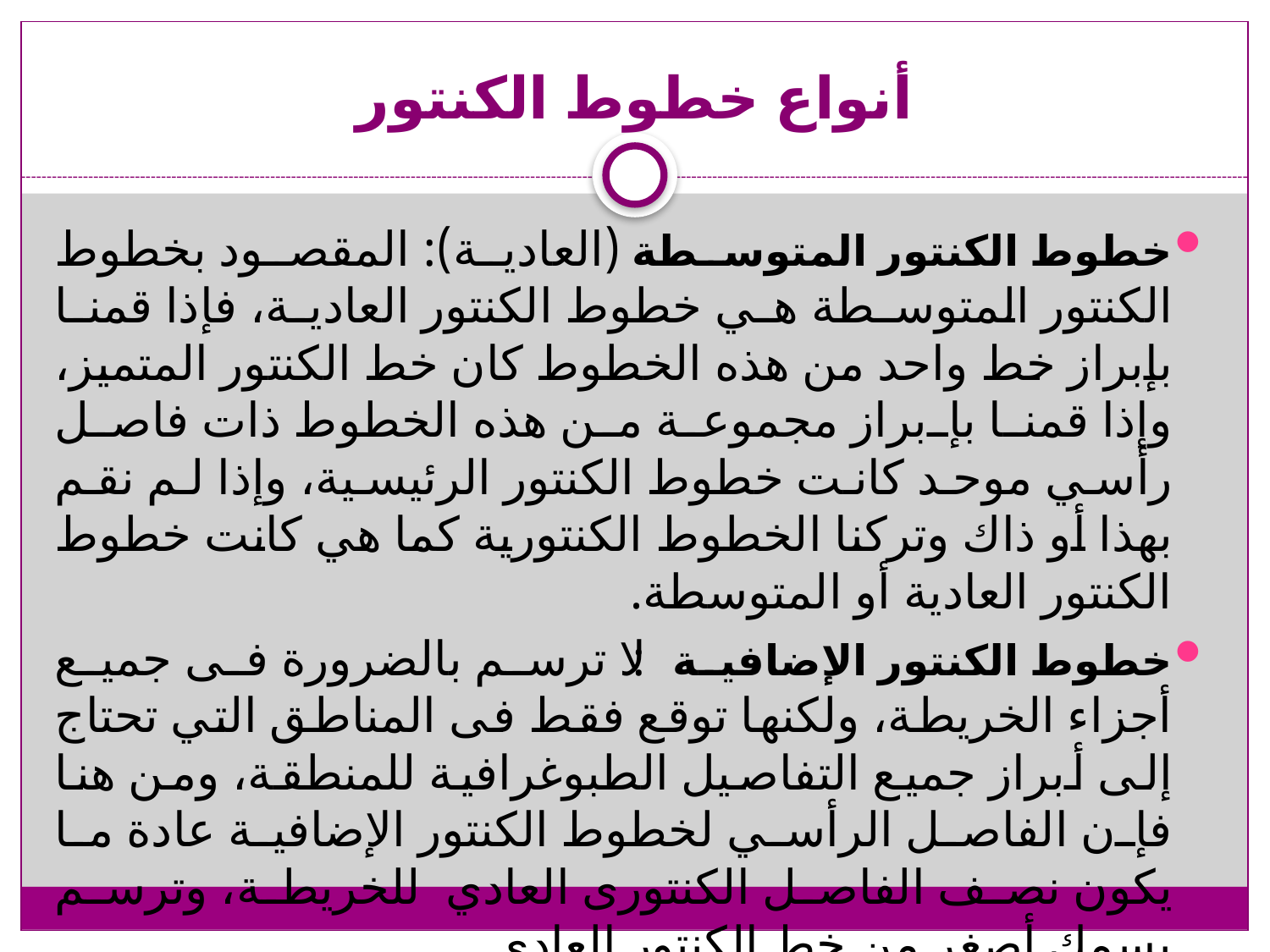

# أنواع خطوط الكنتور
خطوط الكنتور المتوسطة (العادية): المقصود بخطوط الكنتور المتوسطة هي خطوط الكنتور العادية، فإذا قمنا بإبراز خط واحد من هذه الخطوط كان خط الكنتور المتميز، وإذا قمنا بإبراز مجموعة من هذه الخطوط ذات فاصل رأسي موحد كانت خطوط الكنتور الرئيسية، وإذا لم نقم بهذا أو ذاك وتركنا الخطوط الكنتورية كما هي كانت خطوط الكنتور العادية أو المتوسطة.
خطوط الكنتور الإضافية: لا ترسم بالضرورة فى جميع أجزاء الخريطة، ولكنها توقع فقط فى المناطق التي تحتاج إلى أبراز جميع التفاصيل الطبوغرافية للمنطقة، ومن هنا فإن الفاصل الرأسي لخطوط الكنتور الإضافية عادة ما يكون نصف الفاصل الكنتورى العادي  للخريطة، وترسم بسمك أصغر من خط الكنتور العادي.